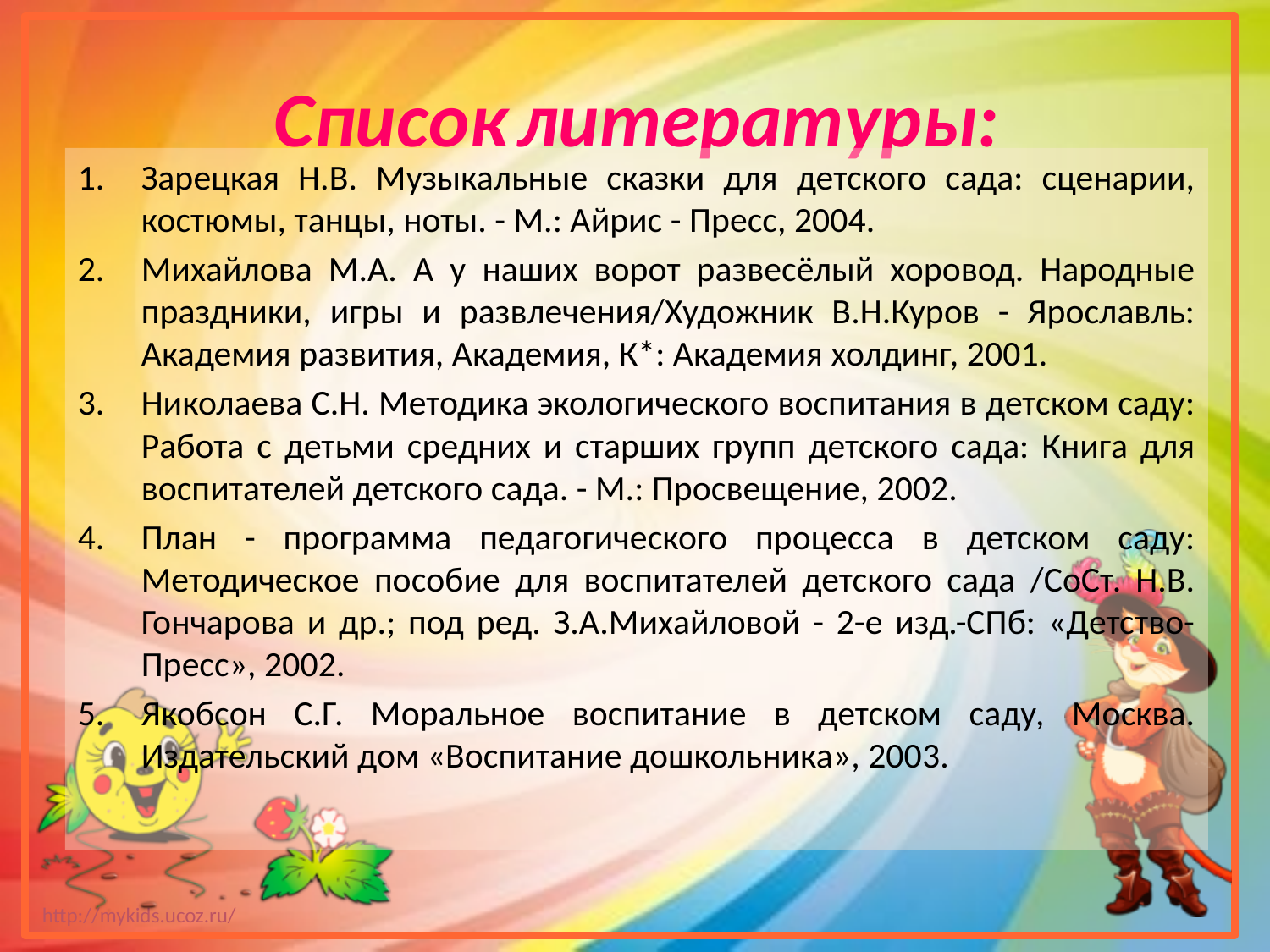

Список литературы:
Зарецкая Н.В. Музыкальные сказки для детского сада: сценарии, костюмы, танцы, ноты. - М.: Айрис - Пресс, 2004.
Михайлова М.А. А у наших ворот развесёлый хоровод. Народные праздники, игры и развлечения/Художник В.Н.Куров - Ярославль: Академия развития, Академия, К*: Академия холдинг, 2001.
Николаева С.Н. Методика экологического воспитания в детском саду: Работа с детьми средних и старших групп детского сада: Книга для воспитателей детского сада. - М.: Просвещение, 2002.
План - программа педагогического процесса в детском саду: Методическое пособие для воспитателей детского сада /СоСт. Н.В. Гончарова и др.; под ред. З.А.Михайловой - 2-е изд.-СПб: «Детство-Пресс», 2002.
Якобсон С.Г. Моральное воспитание в детском саду, Москва. Издательский дом «Воспитание дошкольника», 2003.